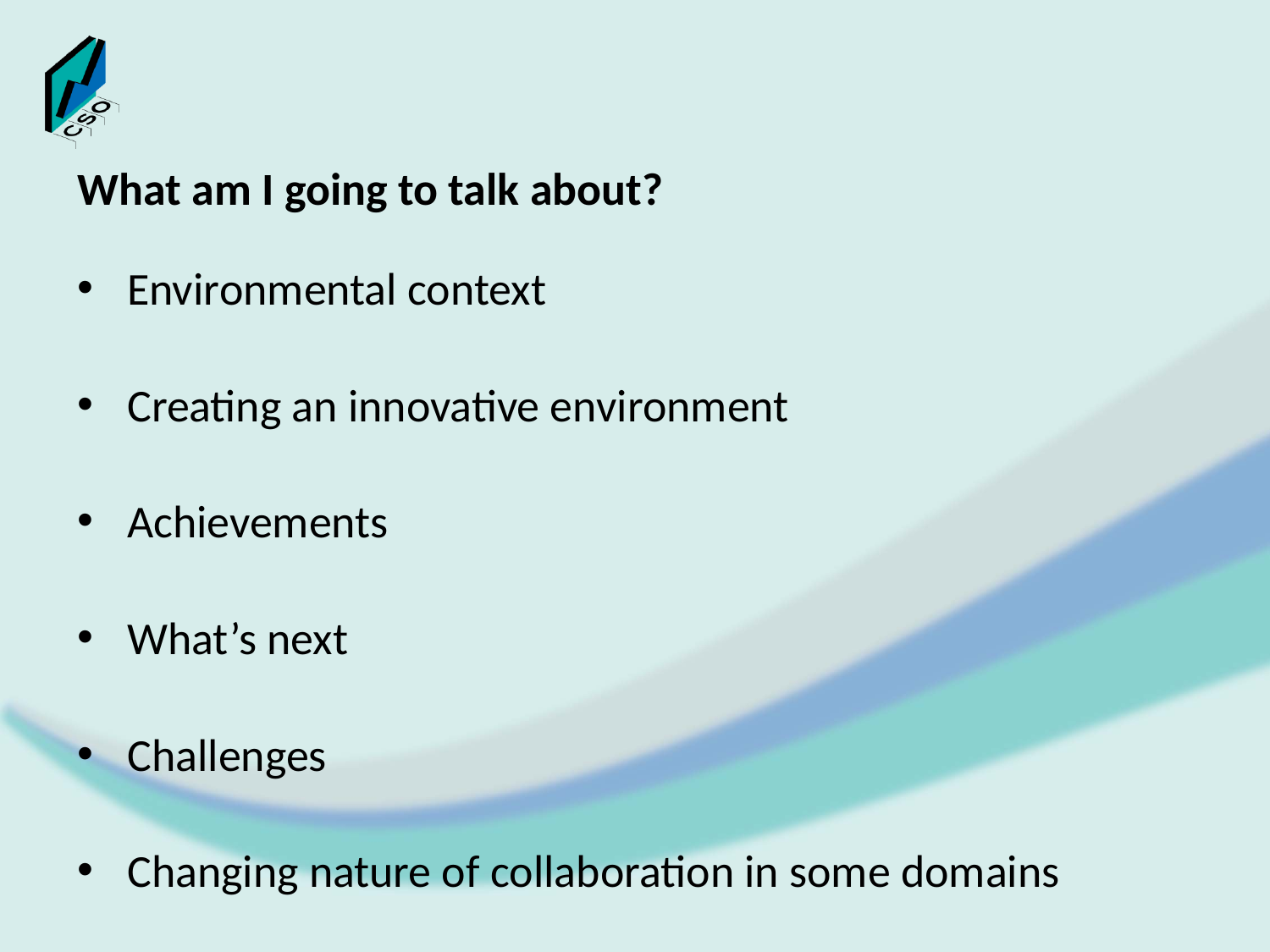

#
What am I going to talk about?
Environmental context
Creating an innovative environment
Achievements
What’s next
Challenges
Changing nature of collaboration in some domains